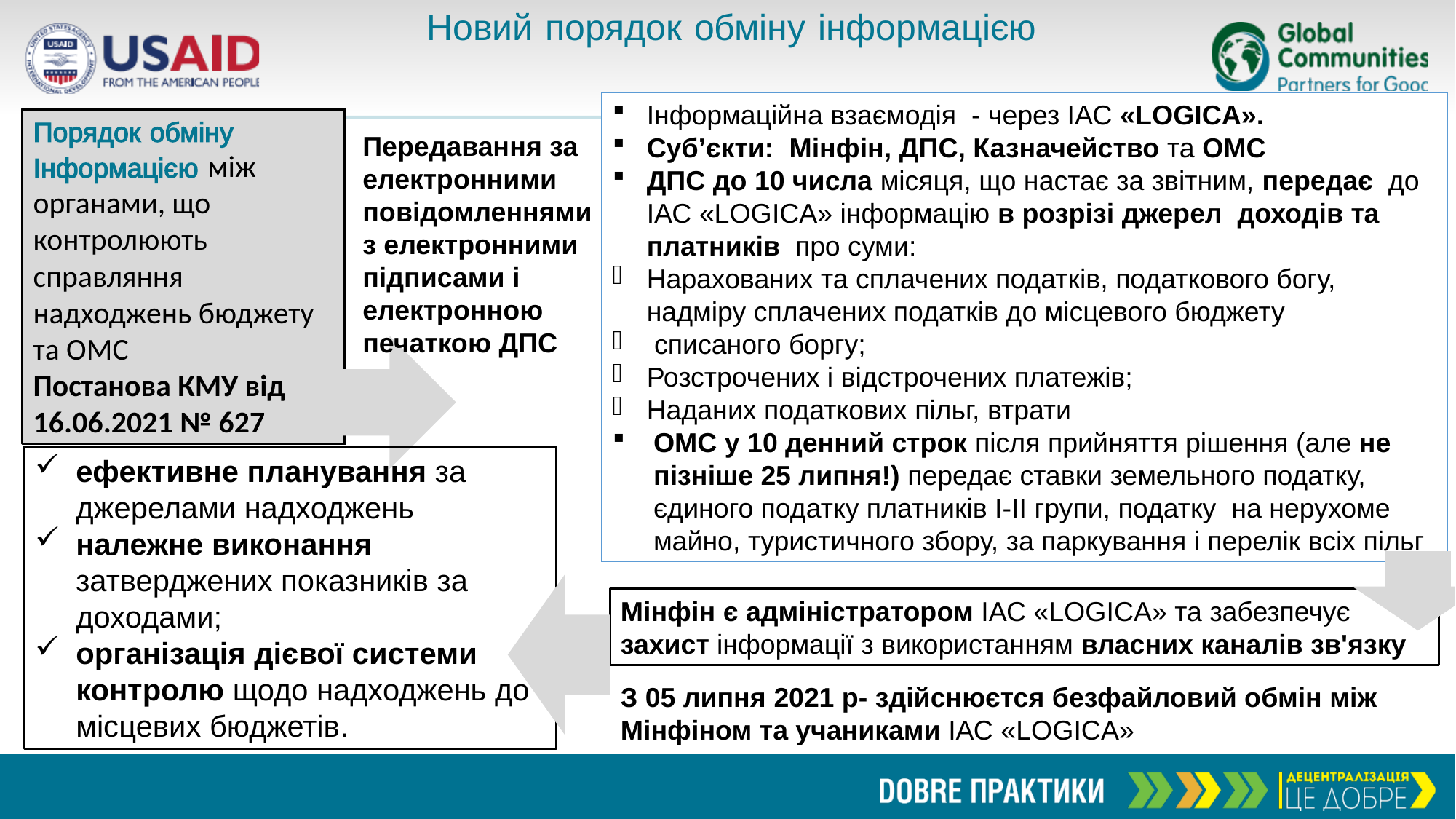

Новий порядок обміну інформацією
Інформаційна взаємодія  - через ІАС «LOGICA».
Суб’єкти:  Мінфін, ДПС, Казначейство та ОМС
ДПС до 10 числа місяця, що настає за звітним, передає  до ІАС «LOGICA» інформацію в розрізі джерел  доходів та платників  про суми:
Нарахованих та сплачених податків, податкового богу, надміру сплачених податків до місцевого бюджету
 списаного боргу;
Розстрочених і відстрочених платежів;
Наданих податкових пільг, втрати
ОМС у 10 денний строк після прийняття рішення (але не пізніше 25 липня!) передає ставки земельного податку, єдиного податку платників І-ІІ групи, податку  на нерухоме майно, туристичного збору, за паркування і перелік всіх пільг
Порядок обміну
Інформацією між органами, що контролюють справляння надходжень бюджету та ОМС
Постанова КМУ від 16.06.2021 № 627
Передавання за  електронними повідомленнями з електронними підписами і електронною печаткою ДПС

ефективне планування за джерелами надходжень
належне виконання затверджених показників за доходами;
організація дієвої системи контролю щодо надходжень до місцевих бюджетів.

Мінфін є адміністратором ІАС «LOGICA» та забезпечує захист інформації з використанням власних каналів зв'язку
З 05 липня 2021 р- здійснюєтся безфайловий обмін між Мінфіном та учаниками ІАС «LOGICA»